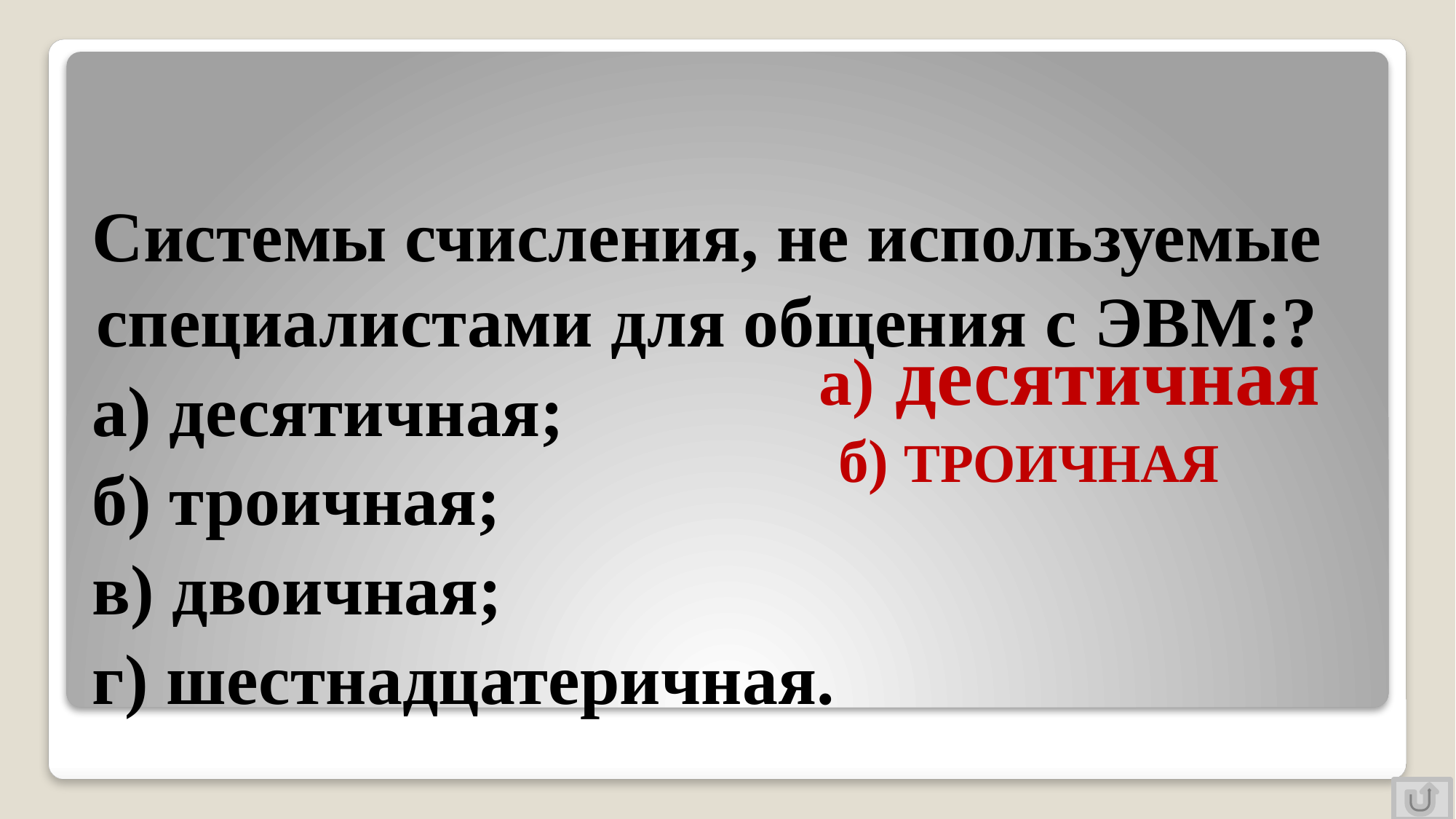

Системы счисления, не используемые специалистами для общения с ЭВМ:?
а) десятичная;
б) троичная;
в) двоичная;
г) шестнадцатеричная.
а) десятичная
   б) ТРОИЧНАЯ